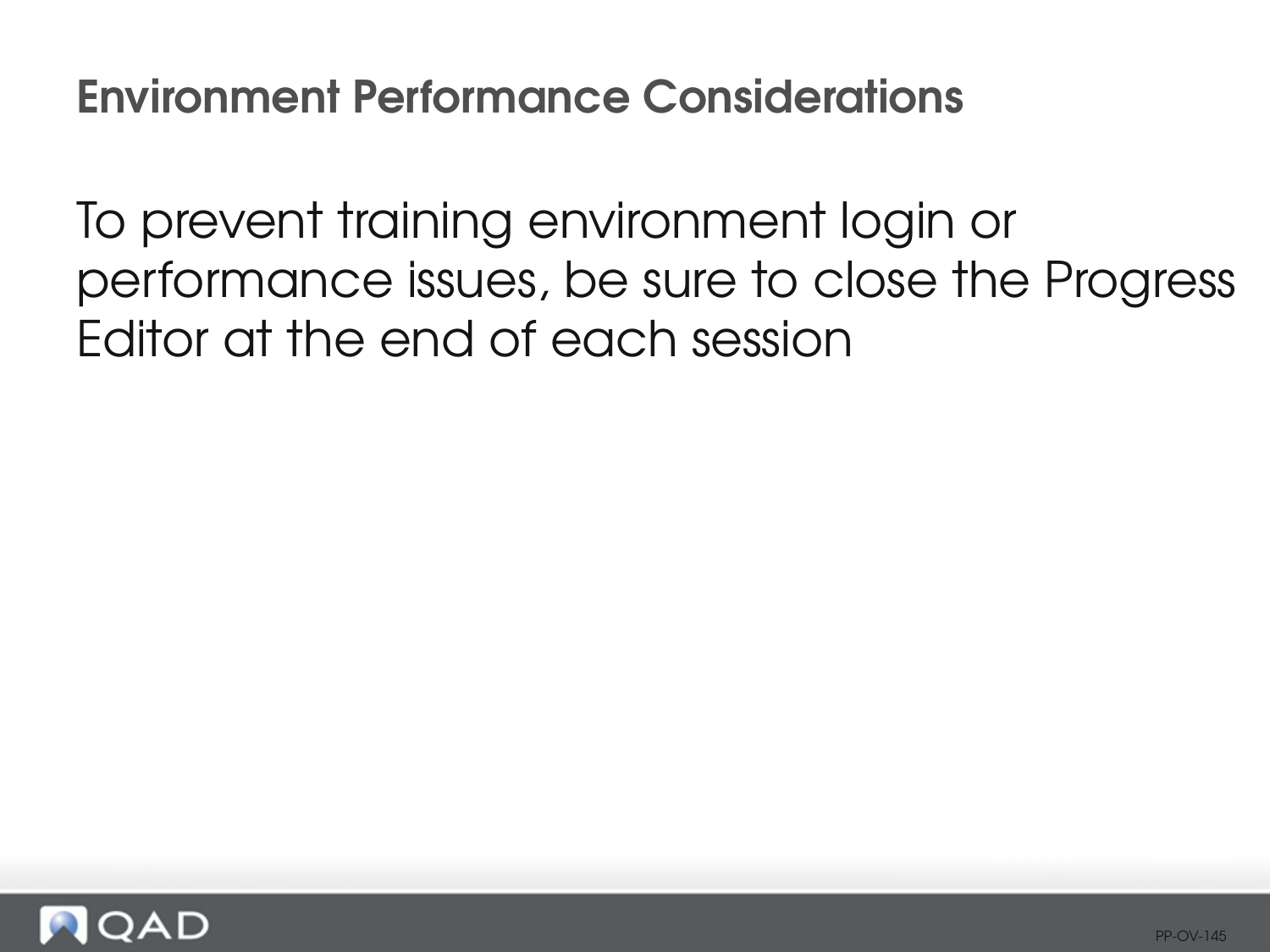

# Environment Performance Considerations
To prevent training environment login or performance issues, be sure to close the Progress Editor at the end of each session

PP-OV-145